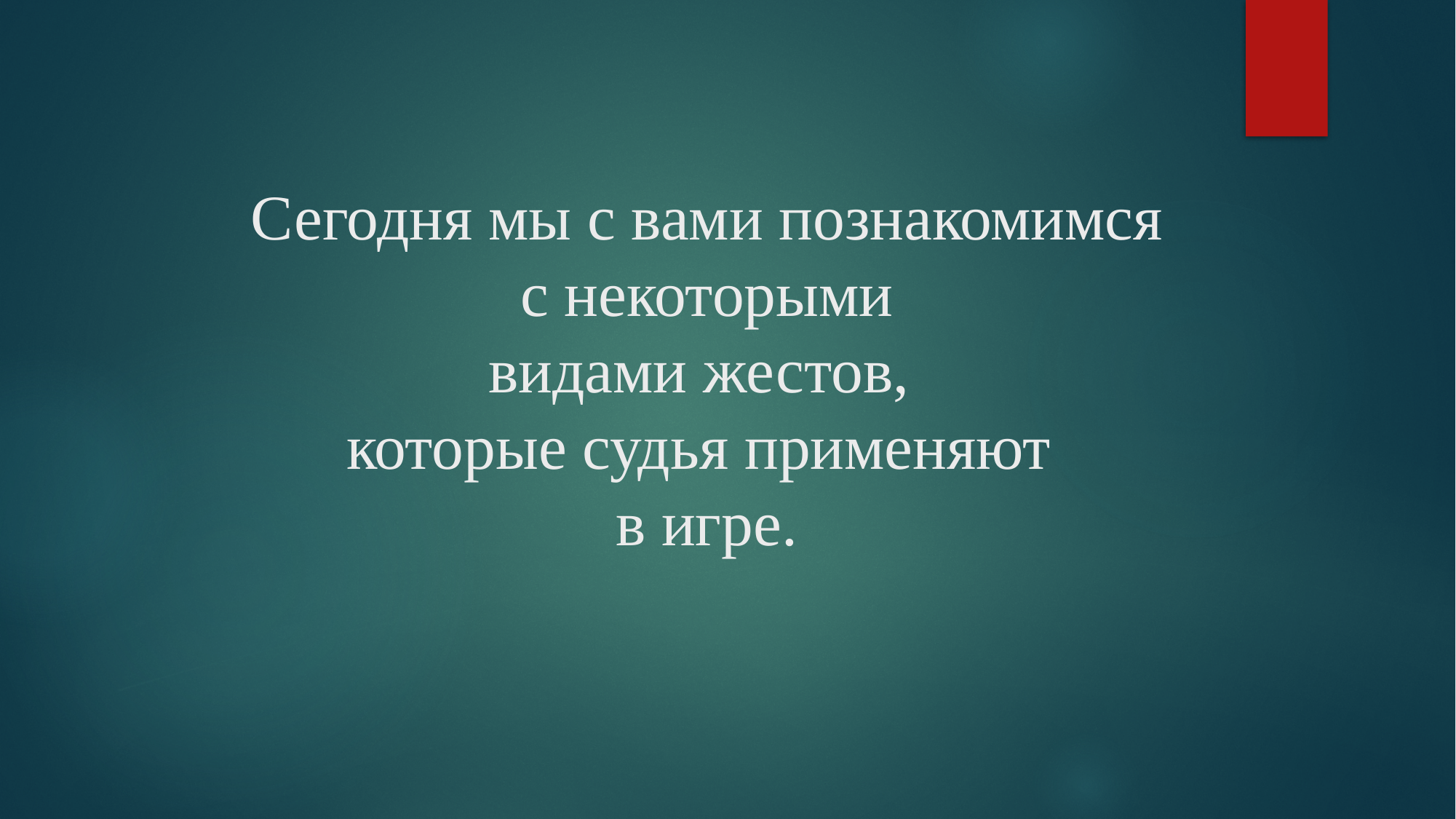

# Сегодня мы с вами познакомимся с некоторыми видами жестов, которые судья применяют в игре.